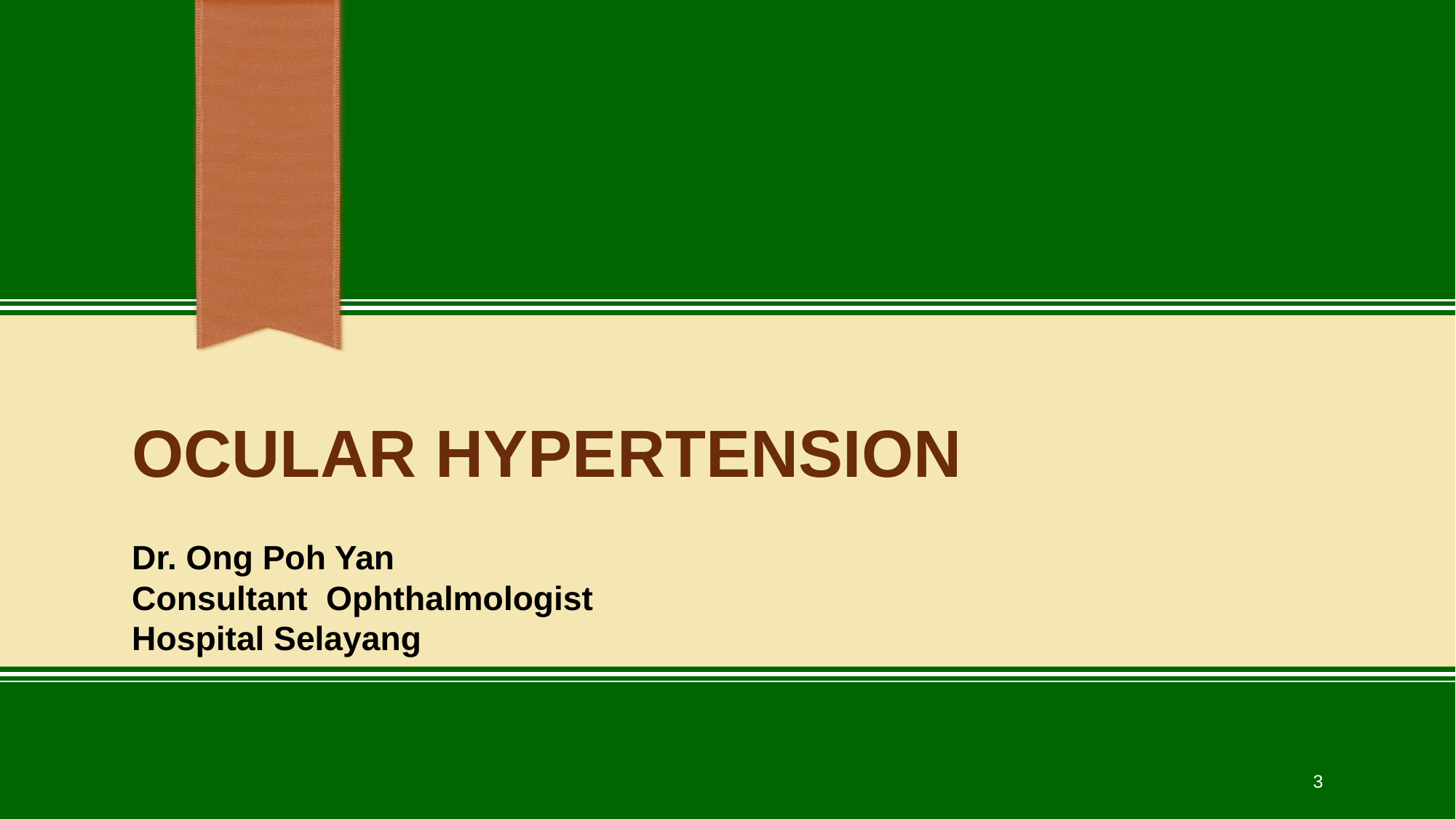

# Ocular Hypertension
Dr. Ong Poh Yan
Consultant  Ophthalmologist
Hospital Selayang

3